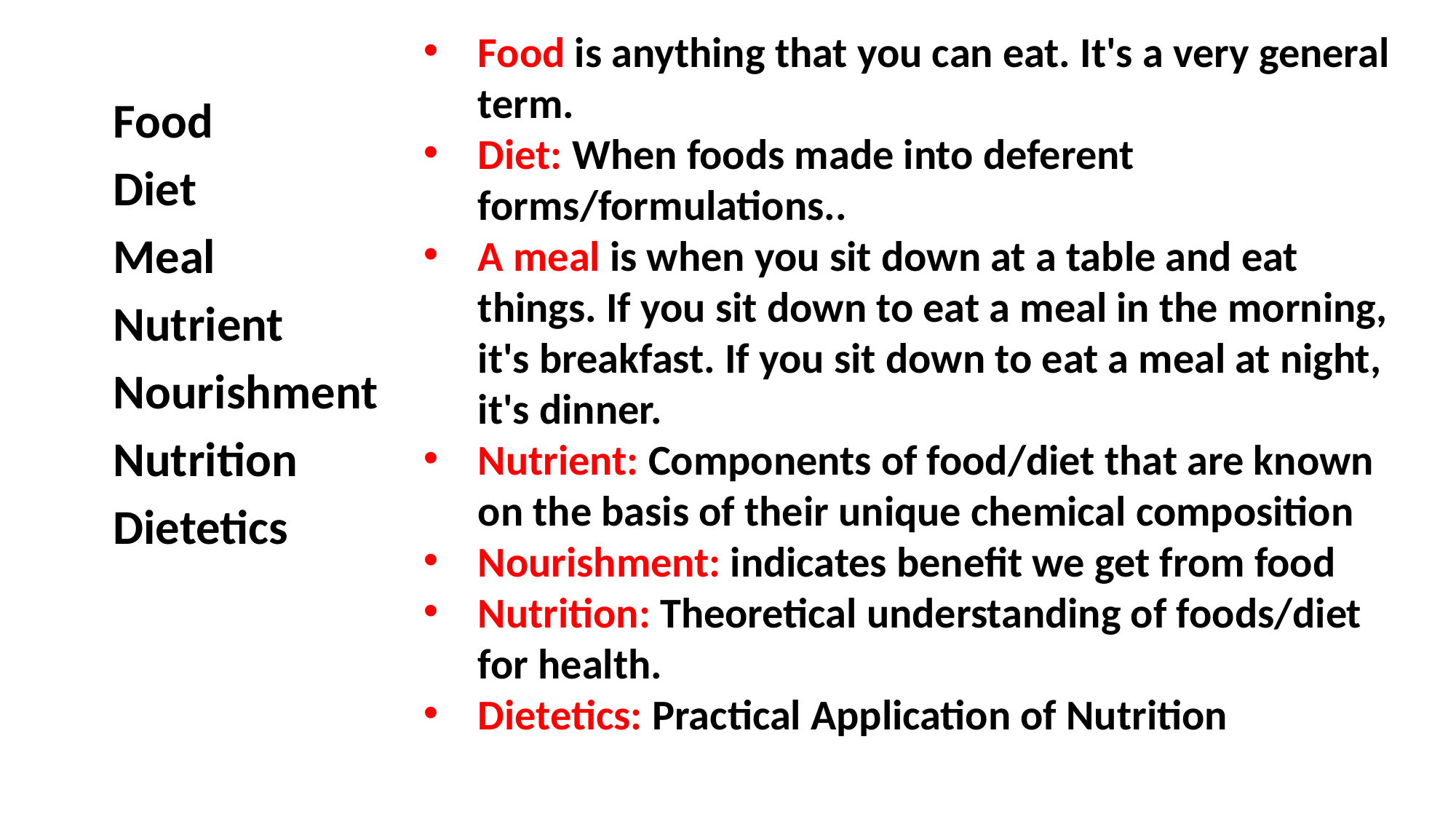

Food is anything that you can eat. It's a very general term.
Diet: When foods made into deferent forms/formulations..
A meal is when you sit down at a table and eat things. If you sit down to eat a meal in the morning, it's breakfast. If you sit down to eat a meal at night, it's dinner.
Nutrient: Components of food/diet that are known on the basis of their unique chemical composition
Nourishment: indicates benefit we get from food
Nutrition: Theoretical understanding of foods/diet for health.
Dietetics: Practical Application of Nutrition
Food
Diet
Meal
Nutrient
Nourishment
Nutrition
Dietetics